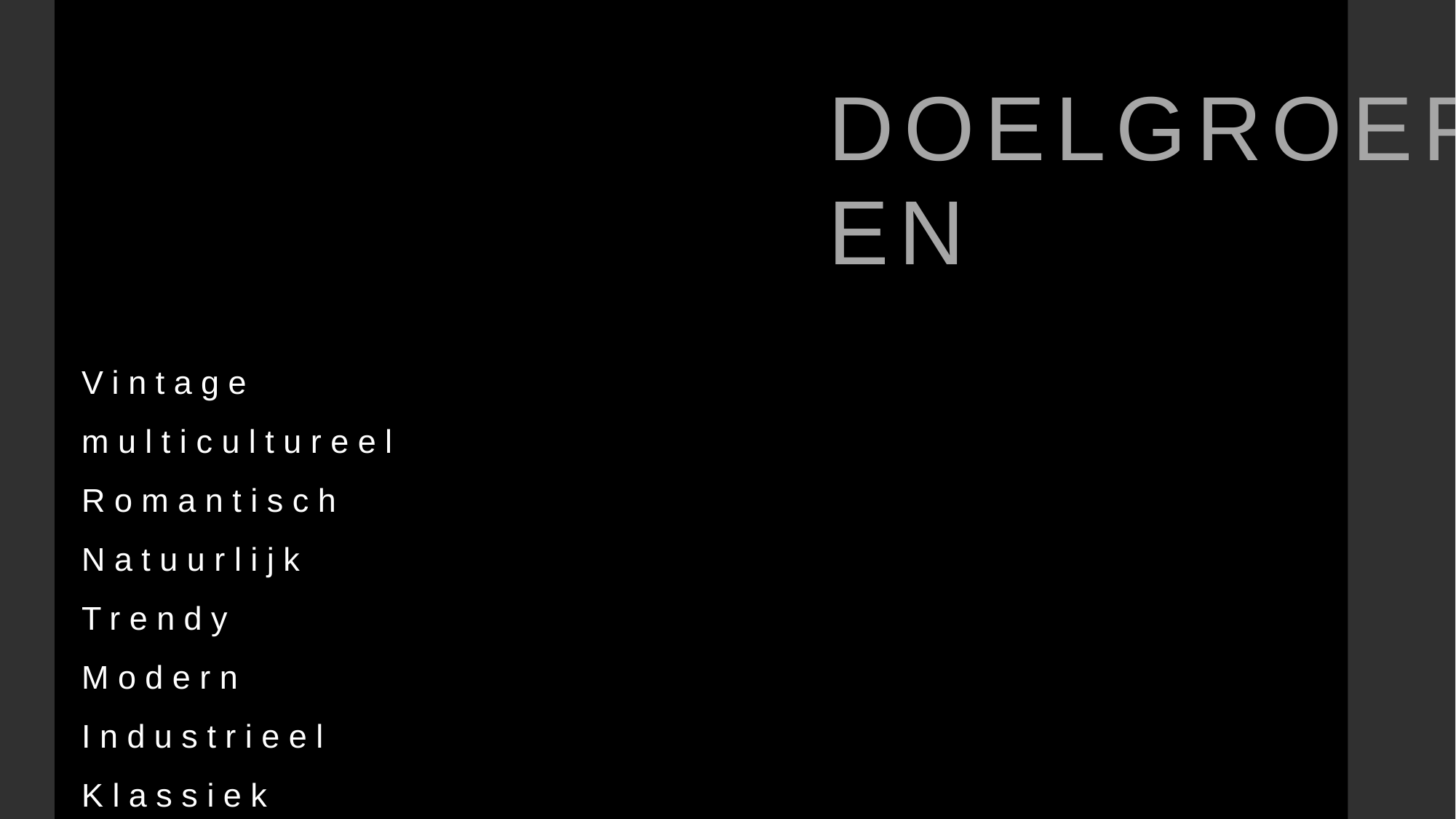

DOELGROEPEN
# Vintage multicultureel Romantisch Natuurlijk Trendy Modern Industrieel Klassiek